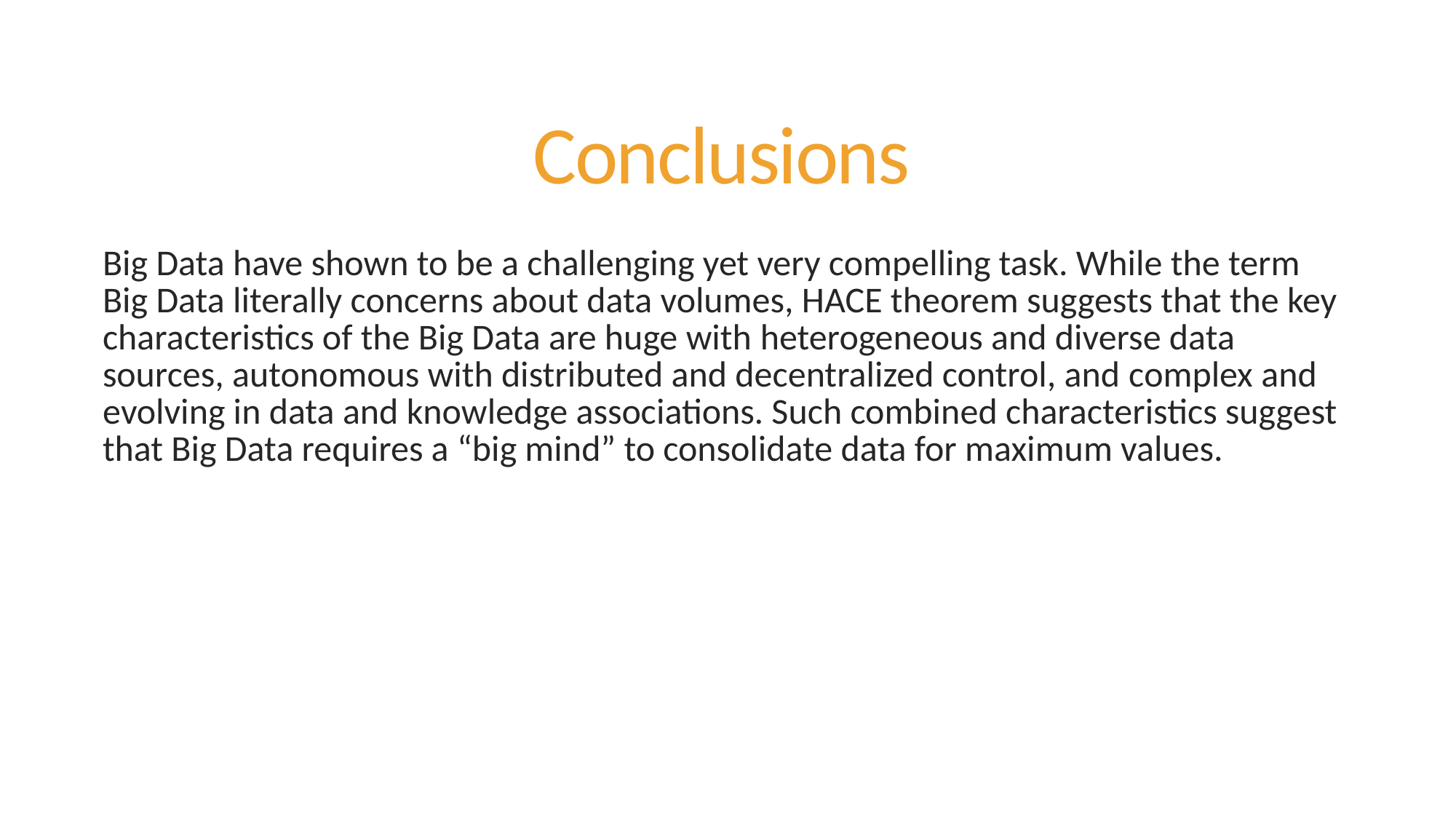

# Conclusions
Big Data have shown to be a challenging yet very compelling task. While the term Big Data literally concerns about data volumes, HACE theorem suggests that the key characteristics of the Big Data are huge with heterogeneous and diverse data sources, autonomous with distributed and decentralized control, and complex and evolving in data and knowledge associations. Such combined characteristics suggest that Big Data requires a “big mind” to consolidate data for maximum values.